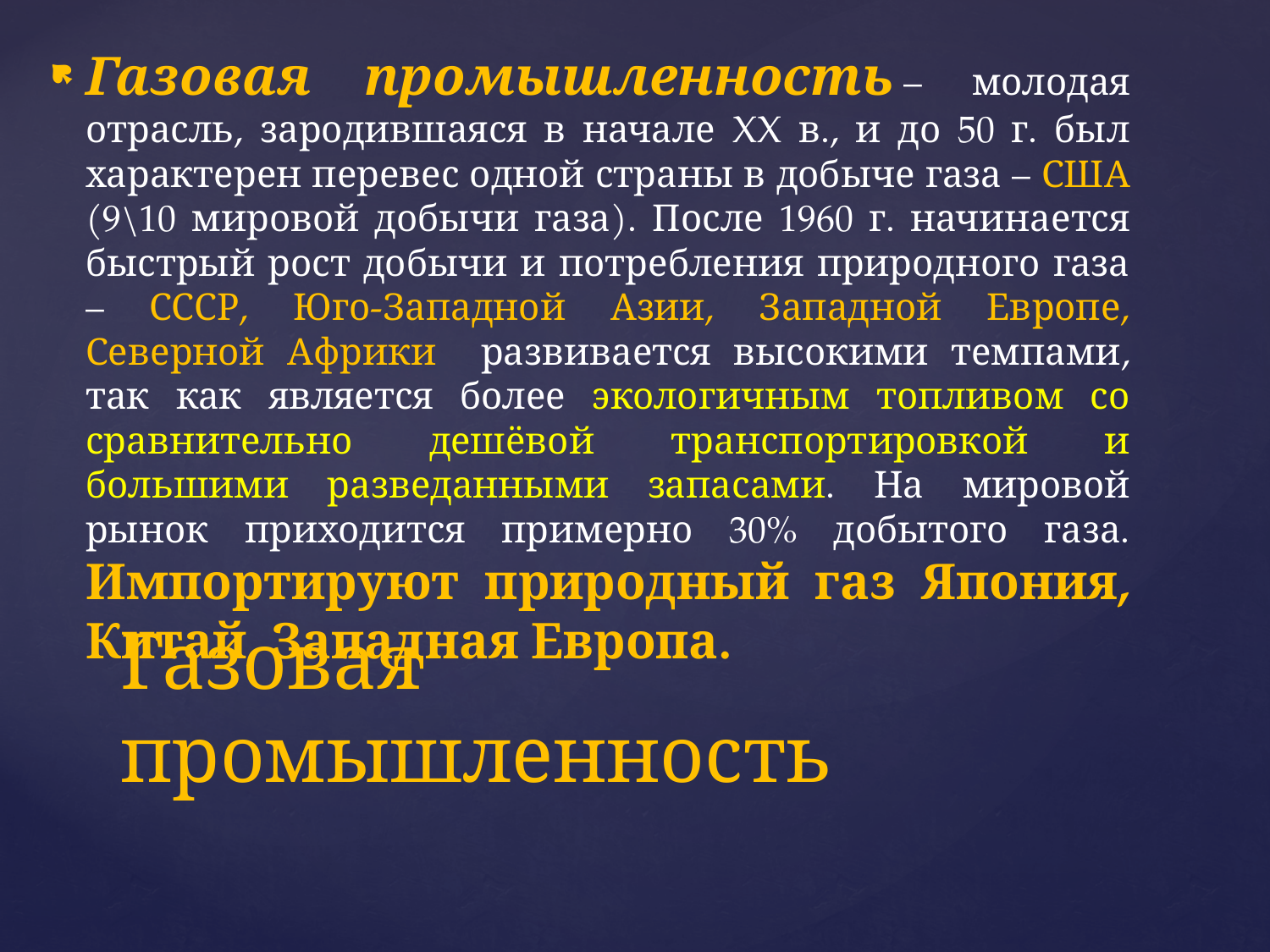

Газовая промышленность – молодая отрасль, зародившаяся в начале XX в., и до 50 г. был характерен перевес одной страны в добыче газа – США (9\10 мировой добычи газа). После 1960 г. начинается быстрый рост добычи и потребления природного газа – СССР, Юго-Западной Азии, Западной Европе, Северной Африки  развивается высокими темпами, так как является более экологичным топливом со сравнительно дешёвой транспортировкой и большими разведанными запасами. На мировой рынок приходится примерно 30% добытого газа. Импортируют природный газ Япония, Китай, Западная Европа.

# Газовая промышленность